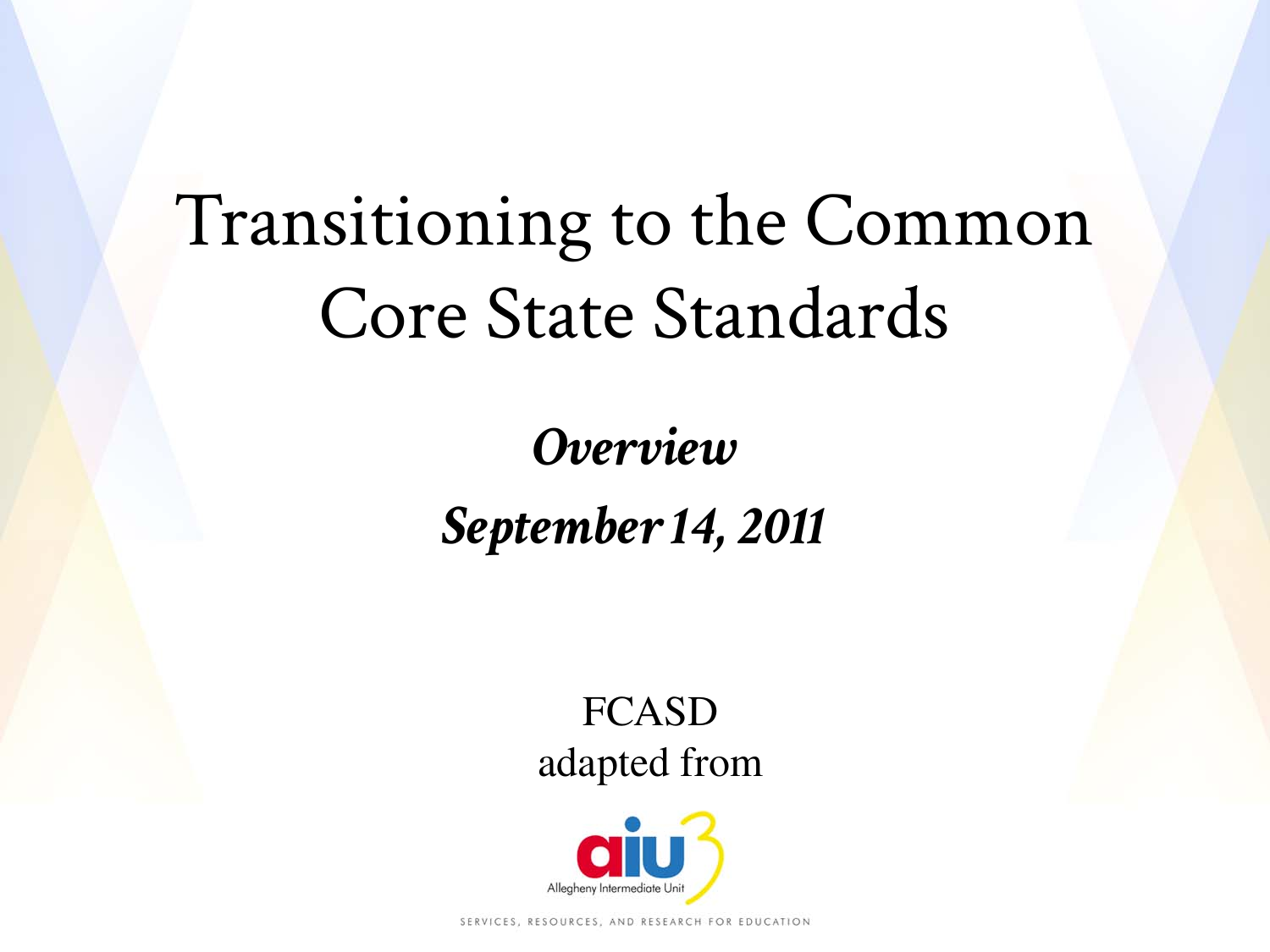

# Transitioning to the Common Core State Standards
Overview
September 14, 2011
FCASD
adapted from